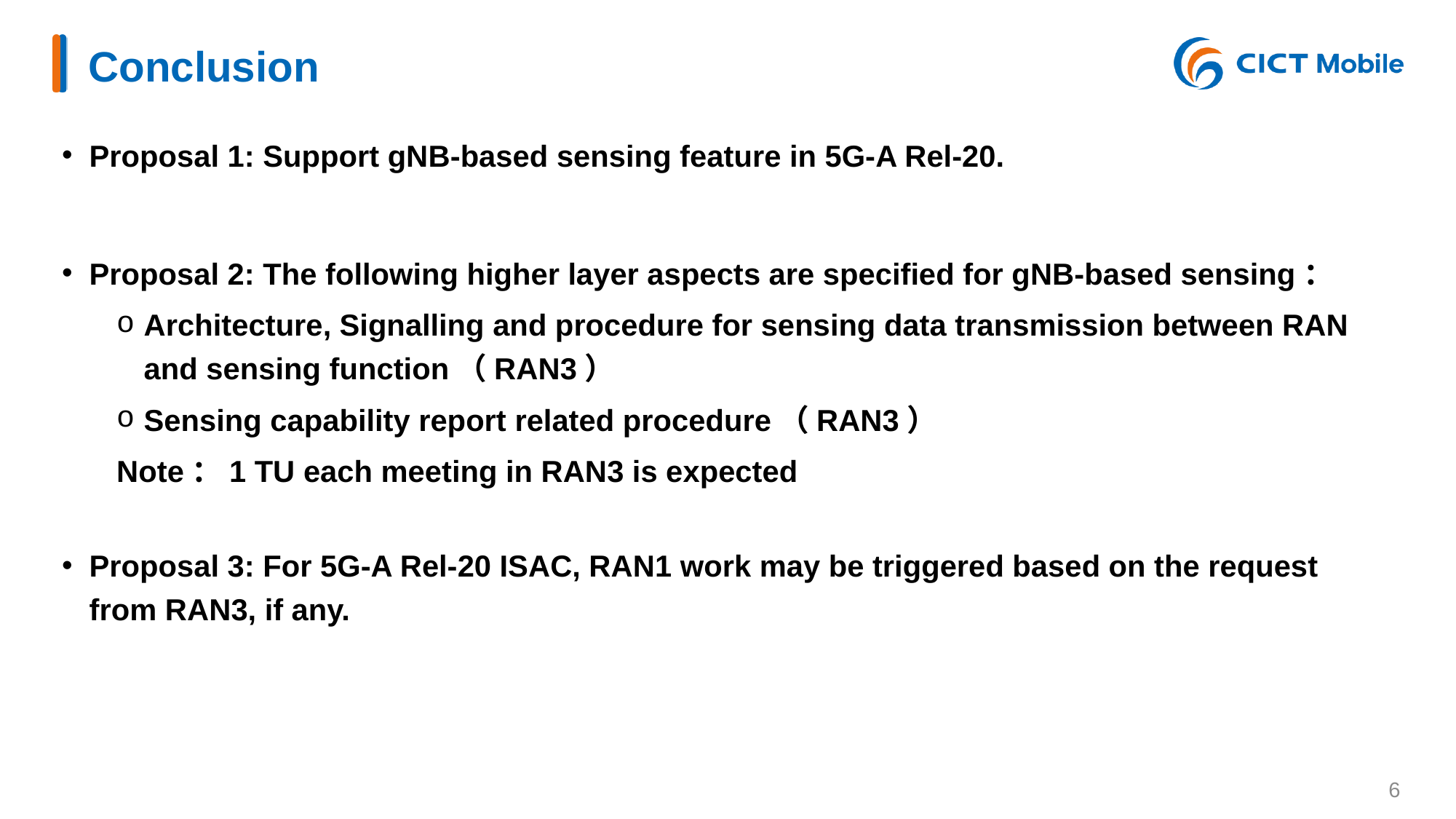

# Conclusion
Proposal 1: Support gNB-based sensing feature in 5G-A Rel-20.

Proposal 2: The following higher layer aspects are specified for gNB-based sensing：
Architecture, Signalling and procedure for sensing data transmission between RAN and sensing function（RAN3）
Sensing capability report related procedure（RAN3）
Note：1 TU each meeting in RAN3 is expected

Proposal 3: For 5G-A Rel-20 ISAC, RAN1 work may be triggered based on the request from RAN3, if any.

6